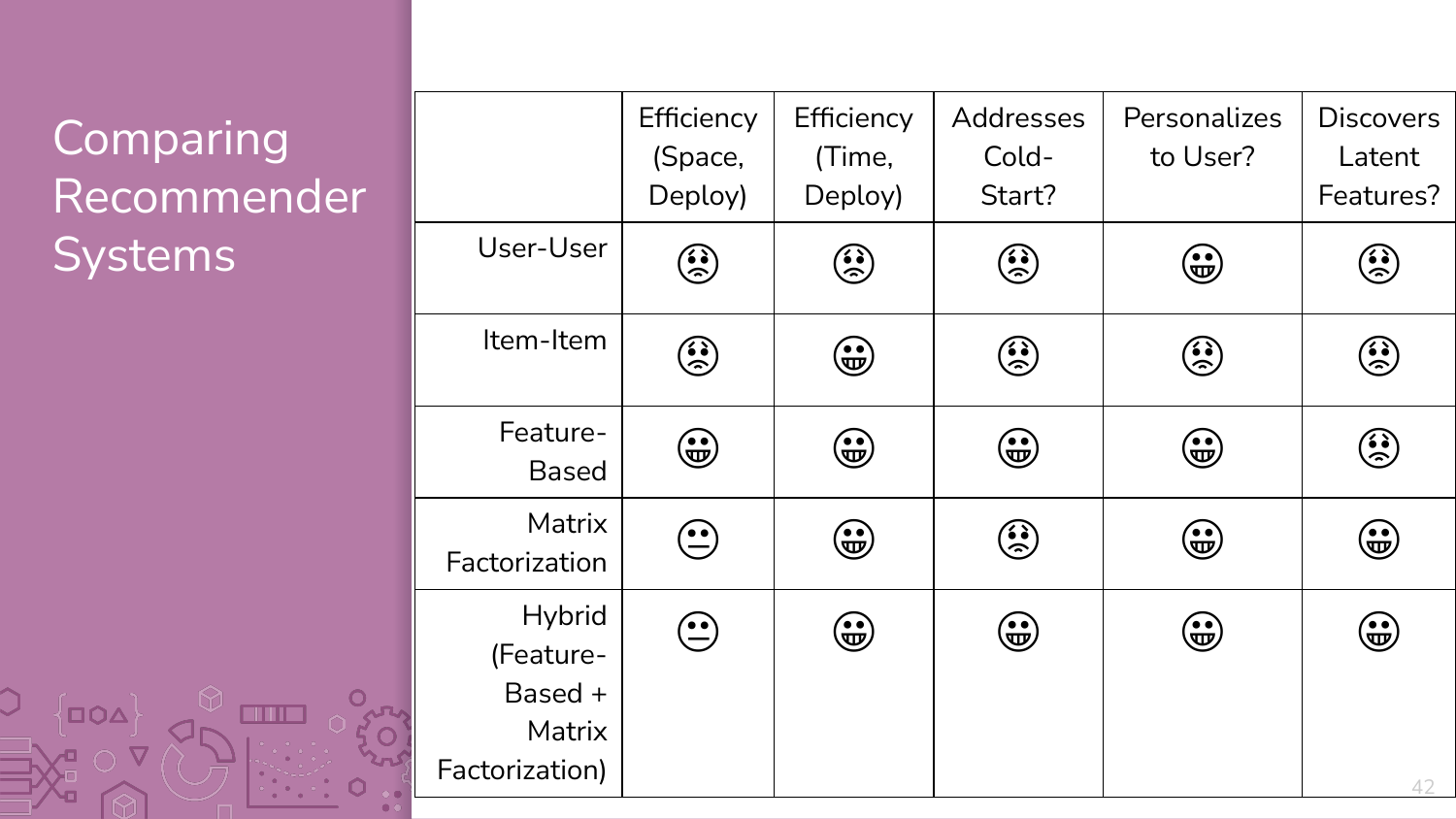

# Comparing Recommender Systems
|  | Efficiency (Space, Deploy) | Efficiency (Time, Deploy) | Addresses Cold-Start? | Personalizes to User? | Discovers Latent Features? |
| --- | --- | --- | --- | --- | --- |
| User-User | 😟 | 😟 | 😟 | 😀 | 😟 |
| Item-Item | 😟 | 😀 | 😟 | 😟 | 😟 |
| Feature-Based | 😀 | 😀 | 😀 | 😀 | 😟 |
| Matrix Factorization | 😐 | 😀 | 😟 | 😀 | 😀 |
| Hybrid (Feature-Based + Matrix Factorization) | 😐 | 😀 | 😀 | 😀 | 😀 |
42